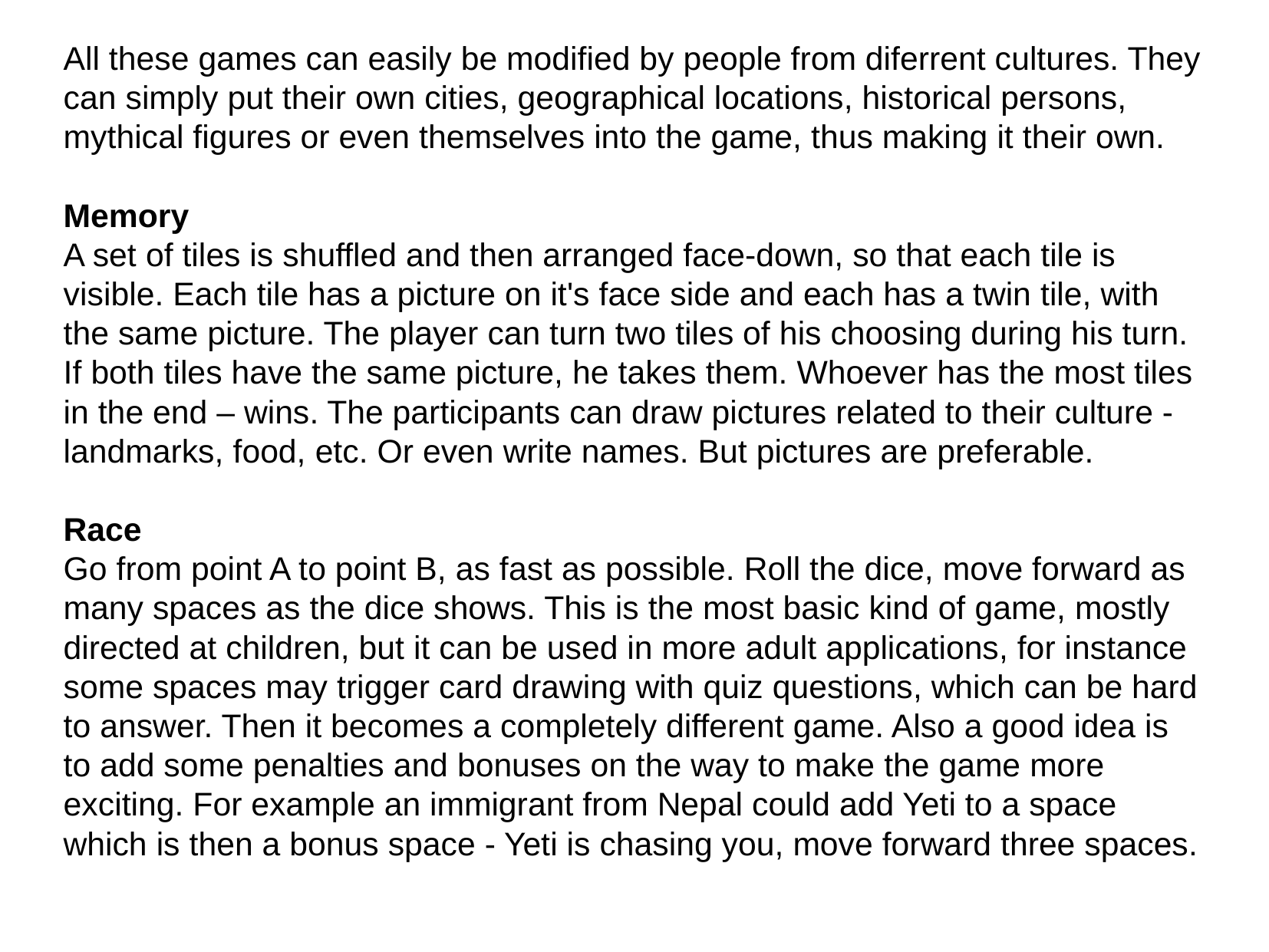

All these games can easily be modified by people from diferrent cultures. They can simply put their own cities, geographical locations, historical persons, mythical figures or even themselves into the game, thus making it their own.

Memory
A set of tiles is shuffled and then arranged face-down, so that each tile is visible. Each tile has a picture on it's face side and each has a twin tile, with the same picture. The player can turn two tiles of his choosing during his turn. If both tiles have the same picture, he takes them. Whoever has the most tiles in the end – wins. The participants can draw pictures related to their culture - landmarks, food, etc. Or even write names. But pictures are preferable.

Race
Go from point A to point B, as fast as possible. Roll the dice, move forward as many spaces as the dice shows. This is the most basic kind of game, mostly directed at children, but it can be used in more adult applications, for instance some spaces may trigger card drawing with quiz questions, which can be hard to answer. Then it becomes a completely different game. Also a good idea is to add some penalties and bonuses on the way to make the game more exciting. For example an immigrant from Nepal could add Yeti to a space which is then a bonus space - Yeti is chasing you, move forward three spaces.